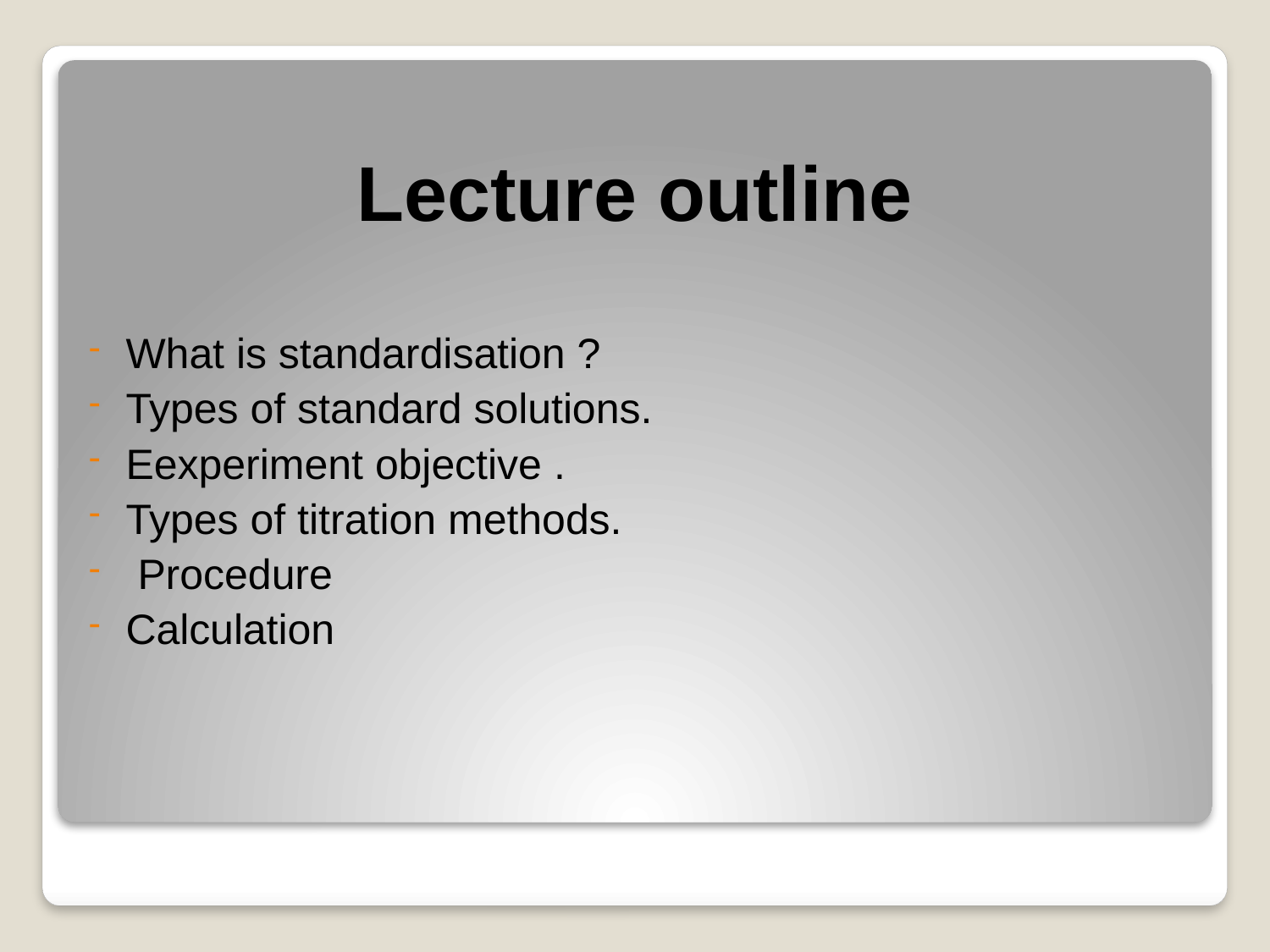

# Lecture outline
What is standardisation ?
Types of standard solutions.
Eexperiment objective .
Types of titration methods.
 Procedure
Calculation